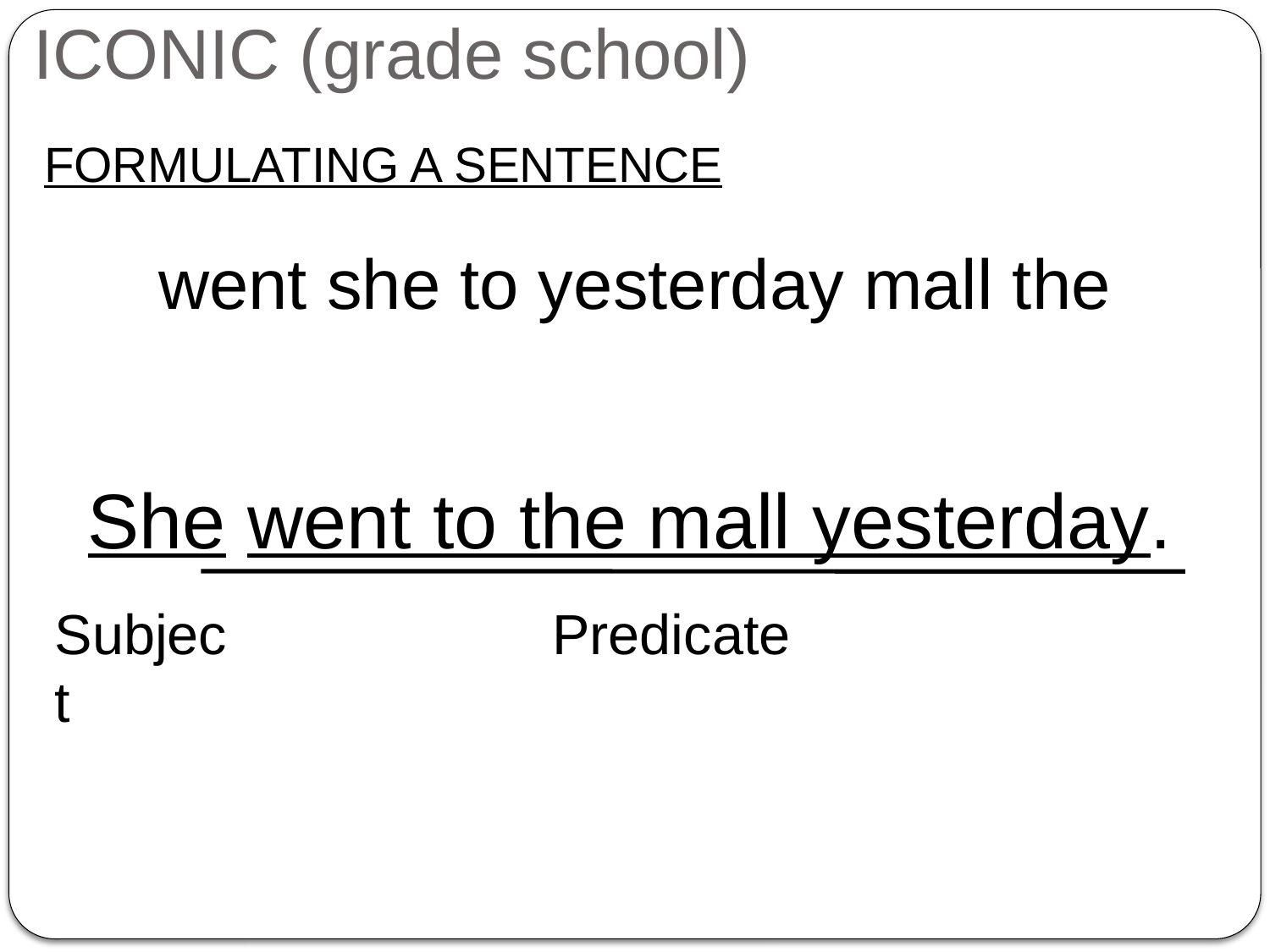

# ICONIC (grade school)
FORMULATING A SENTENCE
went she to yesterday mall the

She went to the mall yesterday.

Subject
Predicate